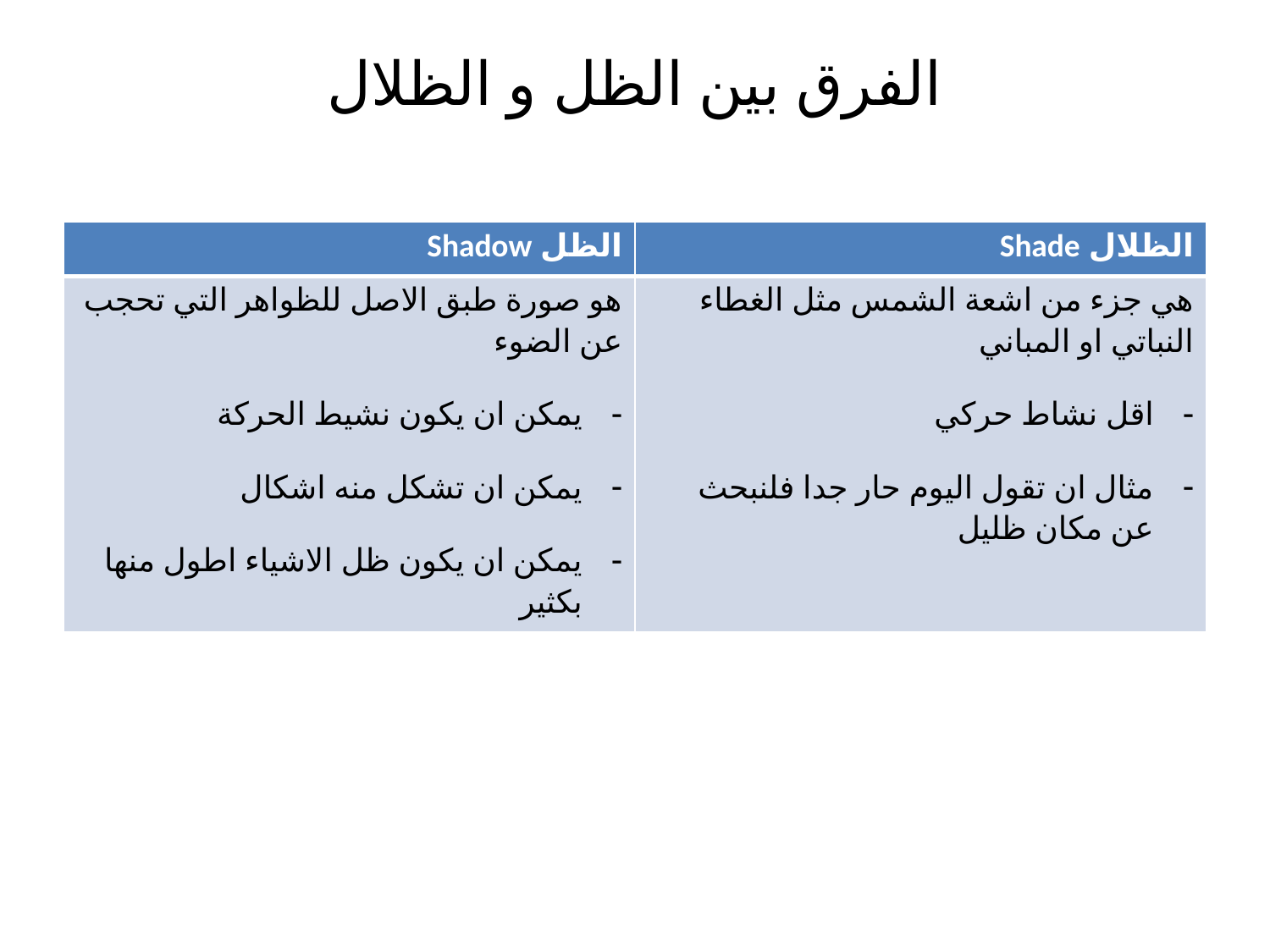

# الفرق بين الظل و الظلال
| الظل Shadow | الظلال Shade |
| --- | --- |
| هو صورة طبق الاصل للظواهر التي تحجب عن الضوء يمكن ان يكون نشيط الحركة يمكن ان تشكل منه اشكال يمكن ان يكون ظل الاشياء اطول منها بكثير | هي جزء من اشعة الشمس مثل الغطاء النباتي او المباني اقل نشاط حركي مثال ان تقول اليوم حار جدا فلنبحث عن مكان ظليل |